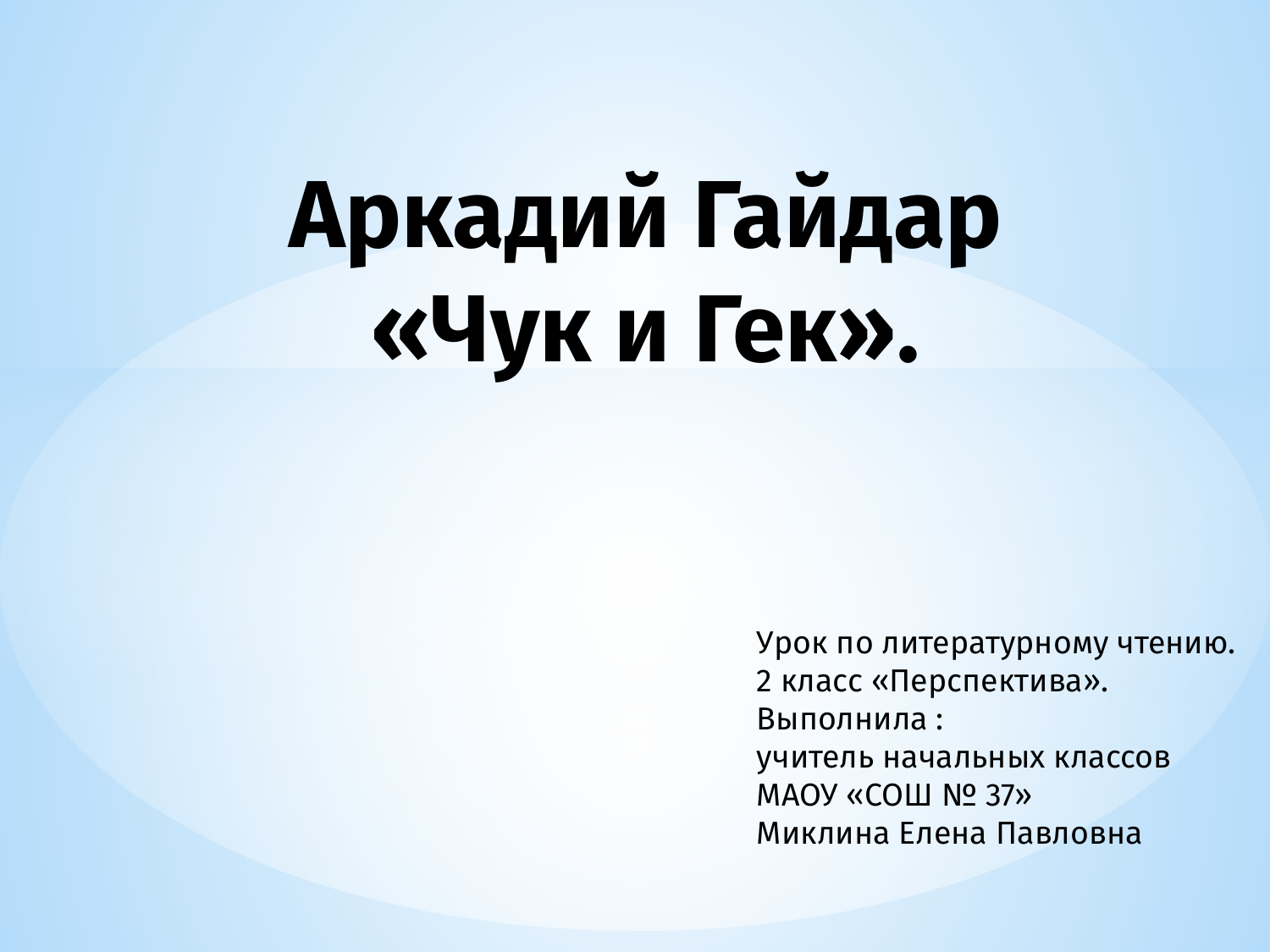

# Аркадий Гайдар «Чук и Гек».
Урок по литературному чтению.
2 класс «Перспектива».
Выполнила :
учитель начальных классов
МАОУ «СОШ № 37»
Миклина Елена Павловна